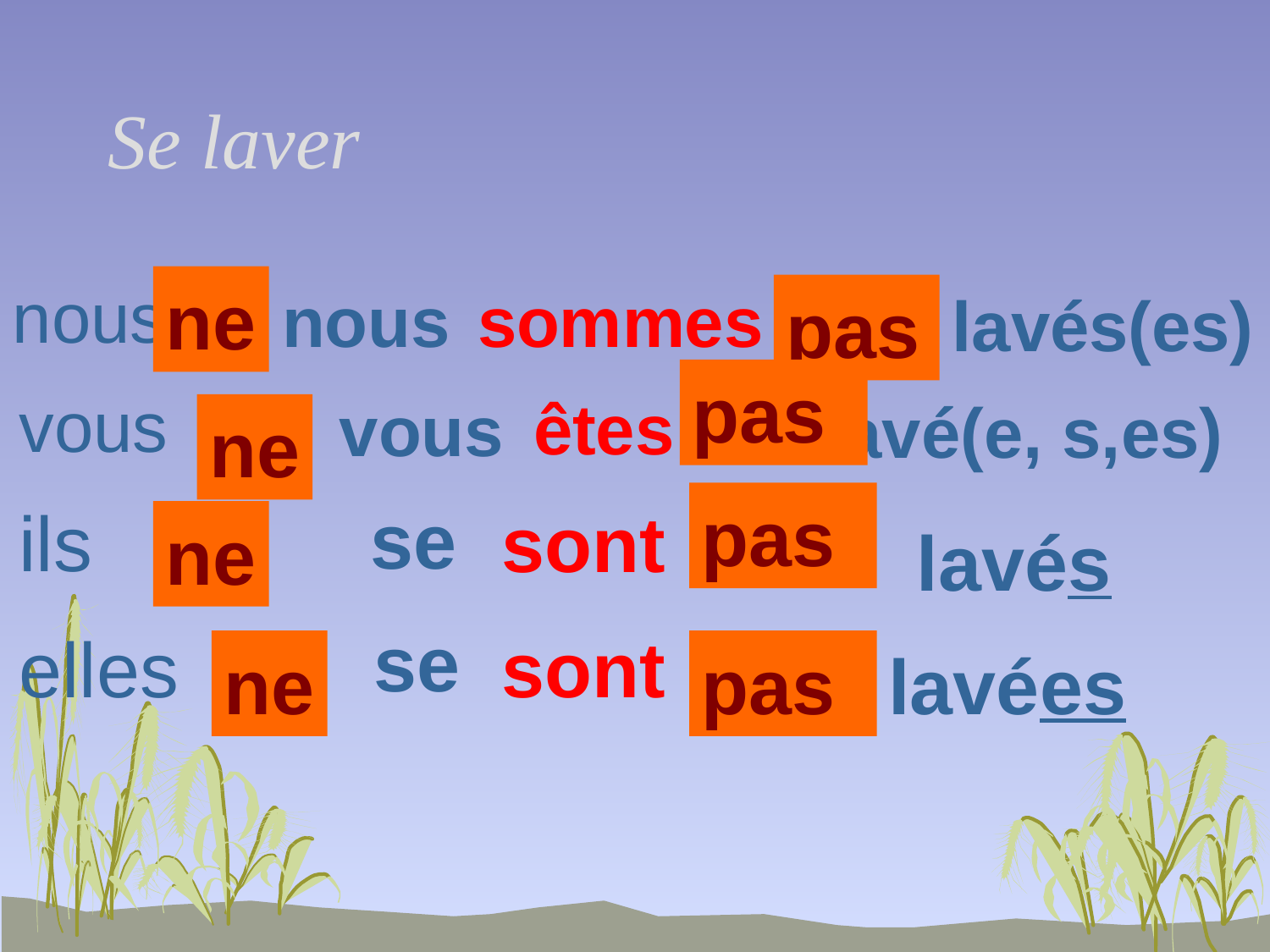

# Se laver
nous
ne
nous
sommes
pas
lavés(es)
pas
vous
êtes
vous
lavé(e, s,es)
ne
pas
se
ils
sont
ne
lavés
se
elles
sont
ne
pas
lavées